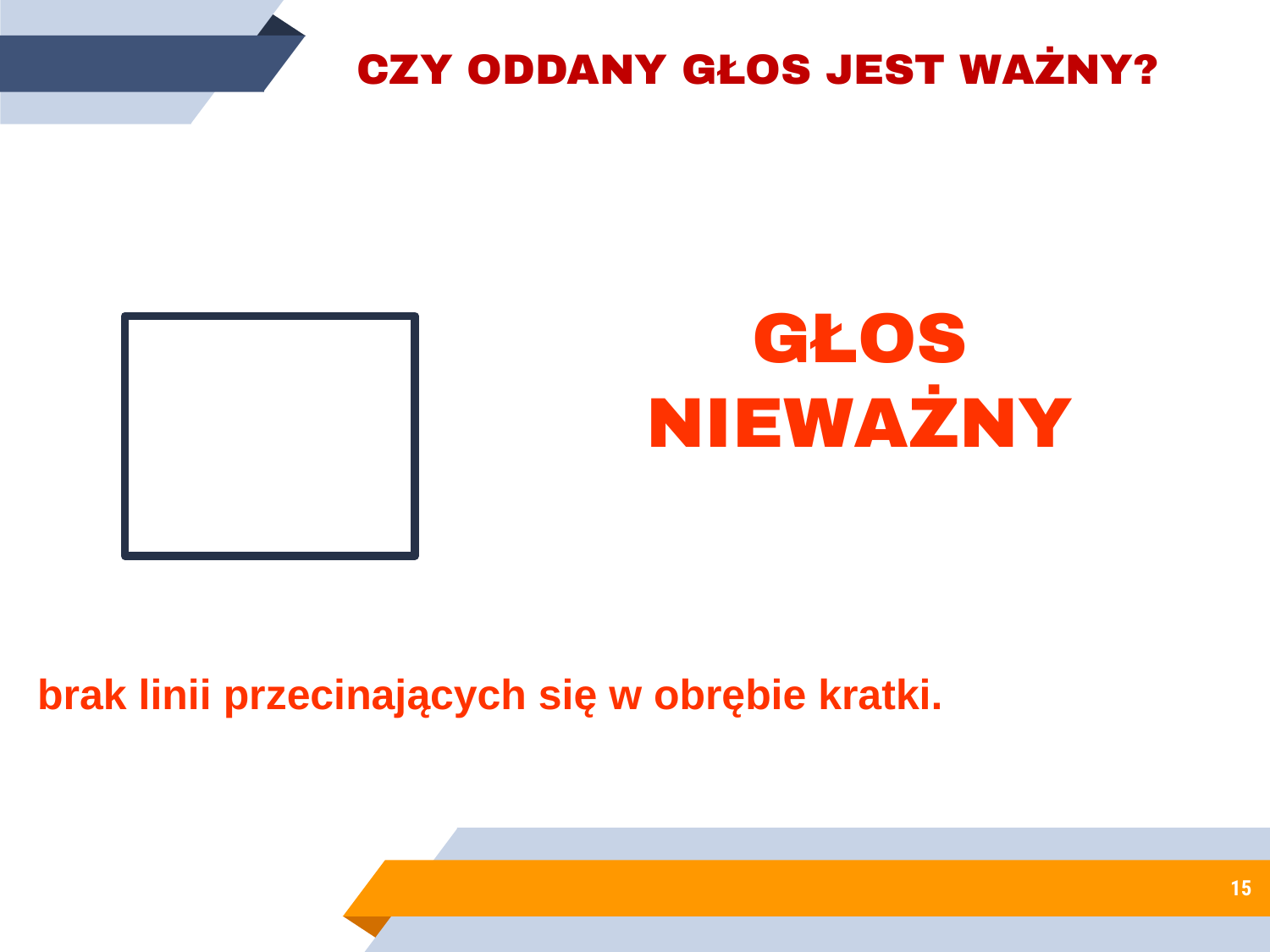

CZY ODDANY GŁOS JEST WAŻNY?
GŁOS NIEWAŻNY

brak linii przecinających się w obrębie kratki.

15